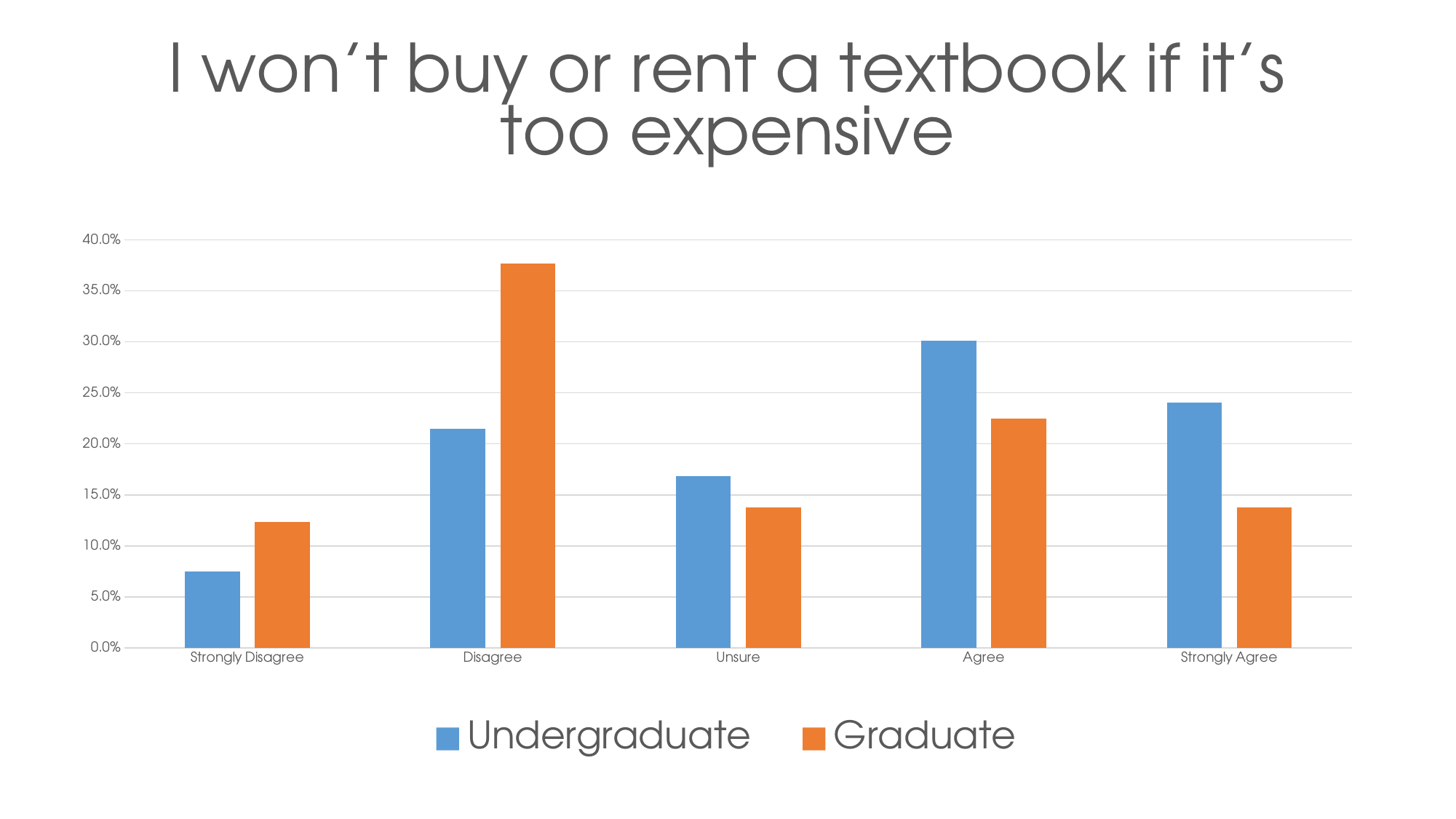

### Chart: I won’t buy or rent a textbook if it’s too expensive

| Category |  |  |
|---|---|---|
| Strongly Disagree | 0.07476635514018691 | 0.12318840579710147 |
| Disagree | 0.21495327102803738 | 0.3768115942028986 |
| Unsure | 0.16822429906542055 | 0.13768115942028986 |
| Agree | 0.3014018691588785 | 0.2246376811594203 |
| Strongly Agree | 0.24065420560747663 | 0.13768115942028986 |